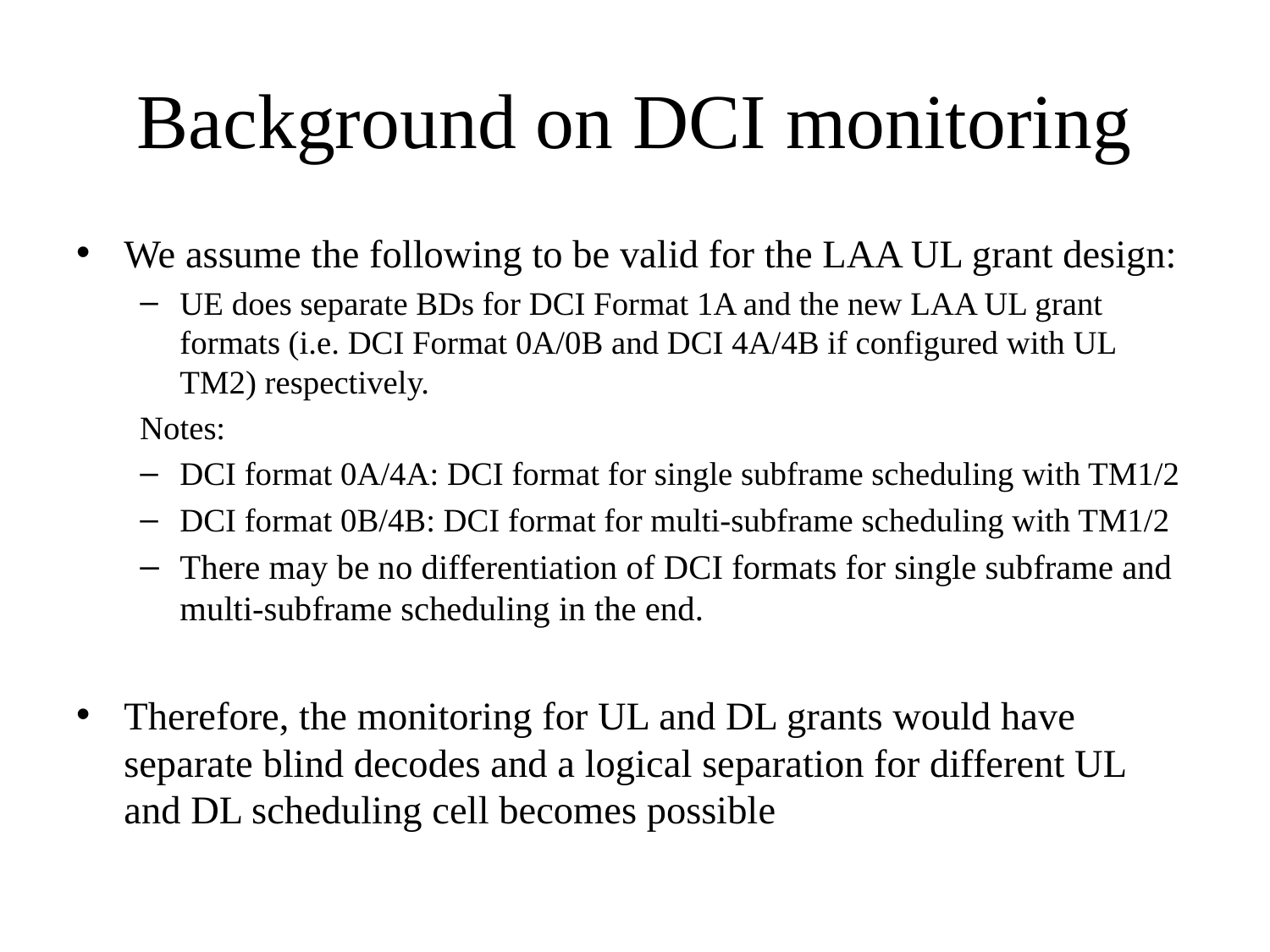

# Background on DCI monitoring
We assume the following to be valid for the LAA UL grant design:
UE does separate BDs for DCI Format 1A and the new LAA UL grant formats (i.e. DCI Format 0A/0B and DCI 4A/4B if configured with UL TM2) respectively.
Notes:
DCI format 0A/4A: DCI format for single subframe scheduling with TM1/2
DCI format 0B/4B: DCI format for multi-subframe scheduling with TM1/2
There may be no differentiation of DCI formats for single subframe and multi-subframe scheduling in the end.

Therefore, the monitoring for UL and DL grants would have separate blind decodes and a logical separation for different UL and DL scheduling cell becomes possible